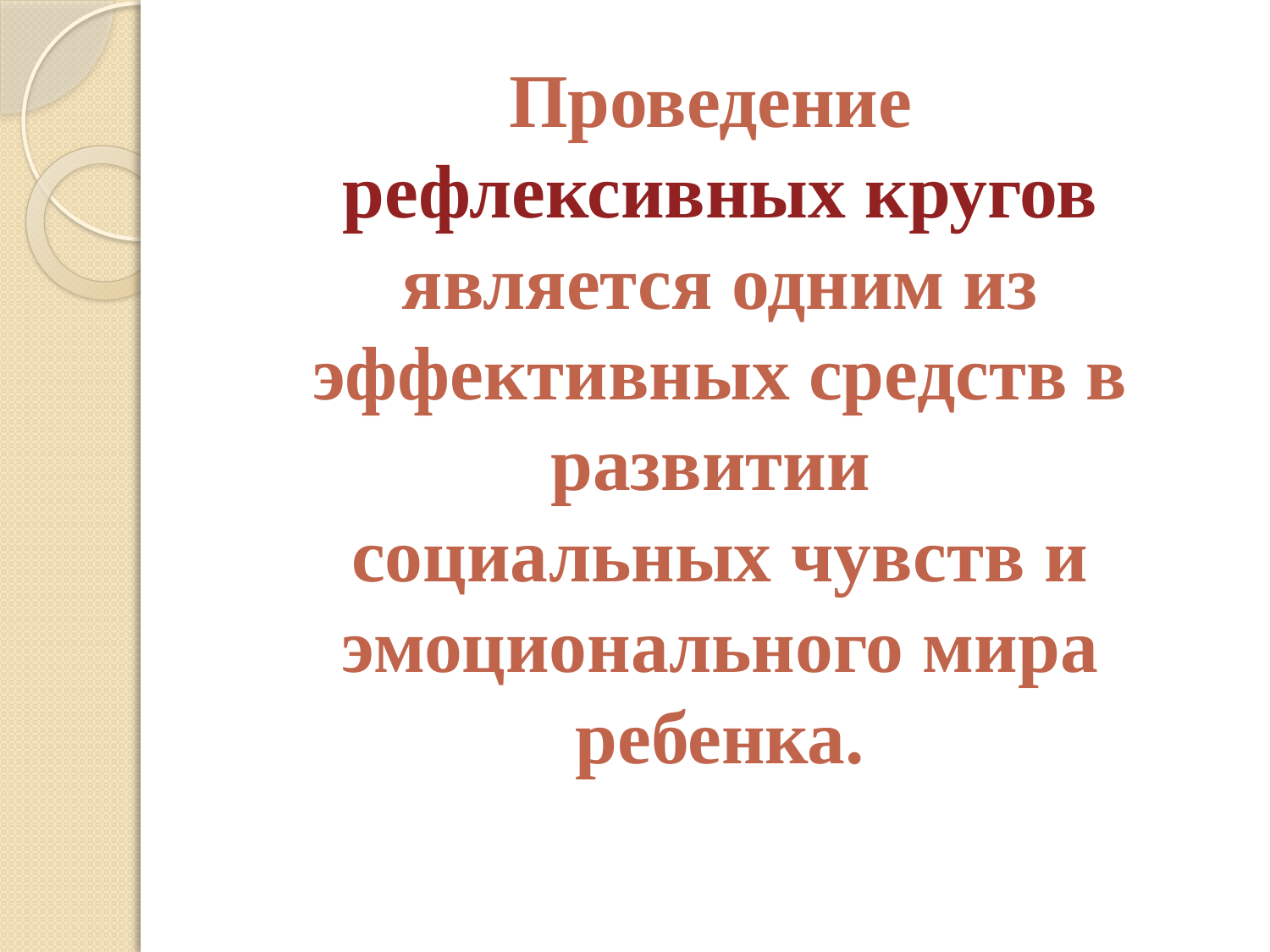

# Проведение  рефлексивных кругов является одним из эффективных средств в развитии социальных чувств и эмоционального мира ребенка.